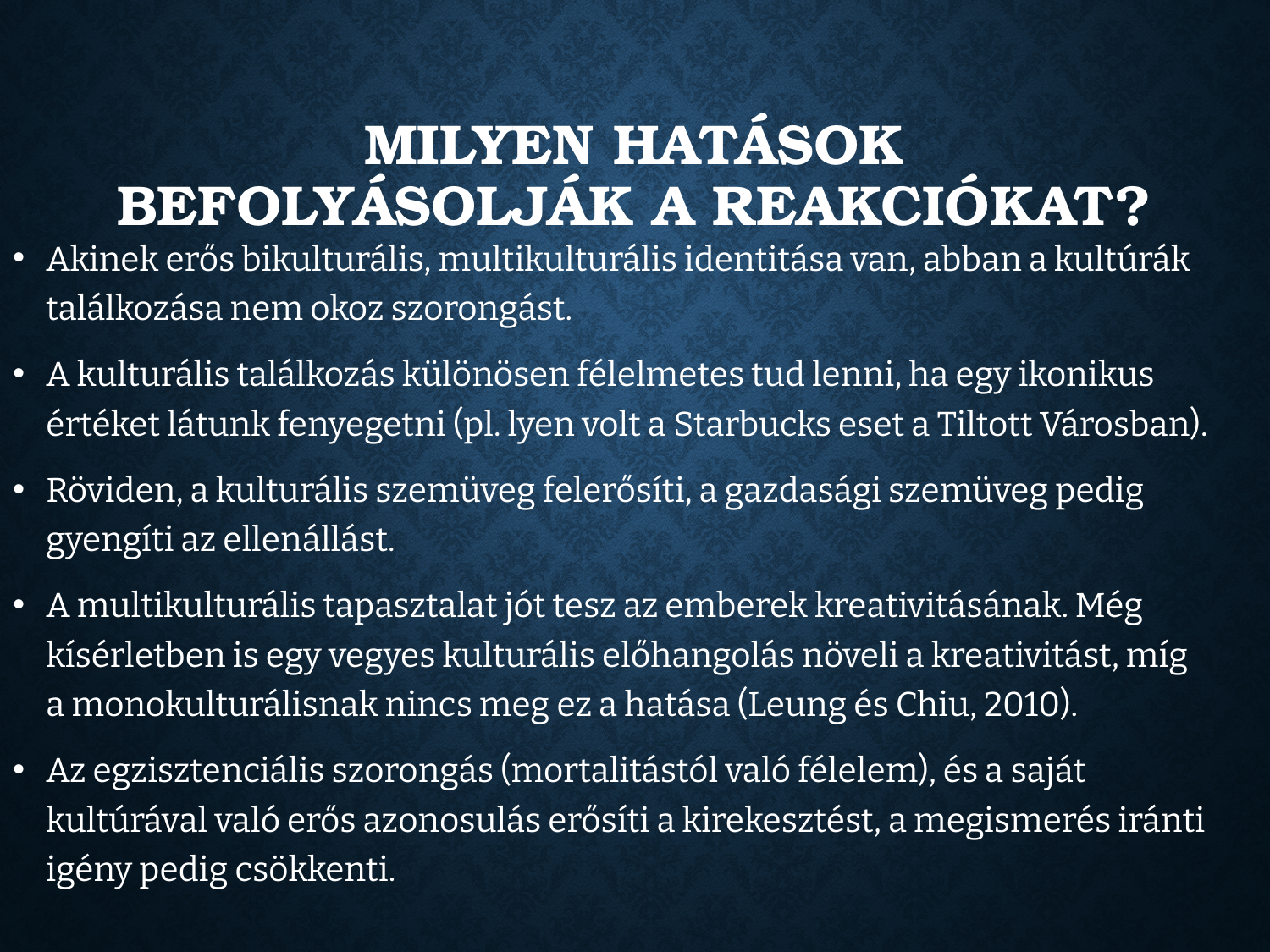

# Milyen hatások befolyásolják a reakciókat?
Akinek erős bikulturális, multikulturális identitása van, abban a kultúrák találkozása nem okoz szorongást.
A kulturális találkozás különösen félelmetes tud lenni, ha egy ikonikus értéket látunk fenyegetni (pl. lyen volt a Starbucks eset a Tiltott Városban).
Röviden, a kulturális szemüveg felerősíti, a gazdasági szemüveg pedig gyengíti az ellenállást.
A multikulturális tapasztalat jót tesz az emberek kreativitásának. Még kísérletben is egy vegyes kulturális előhangolás növeli a kreativitást, míg a monokulturálisnak nincs meg ez a hatása (Leung és Chiu, 2010).
Az egzisztenciális szorongás (mortalitástól való félelem), és a saját kultúrával való erős azonosulás erősíti a kirekesztést, a megismerés iránti igény pedig csökkenti.